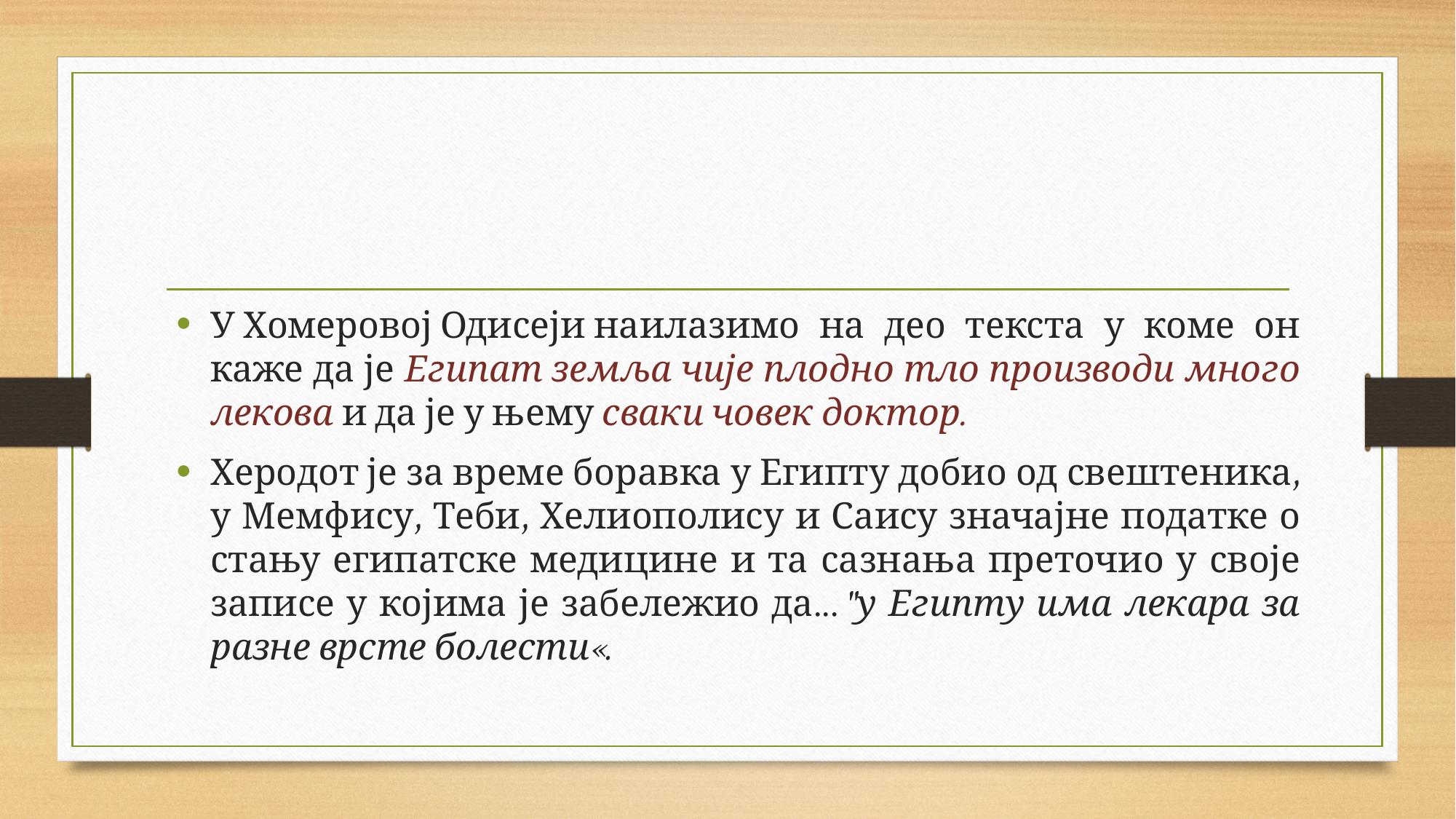

У Хомеровој Одисеји наилазимо на део текста у коме он каже да је Египат земља чије плодно тло производи много лекова и да је у њему сваки човек доктор.
Херодот је за време боравка у Египту добио од свештеника, у Мемфису, Теби, Хелиополису и Саису значајне податке о стању египатске медицине и та сазнања преточио у своје записе у којима је забележио да... "у Египту има лекара за разне врсте болести«.